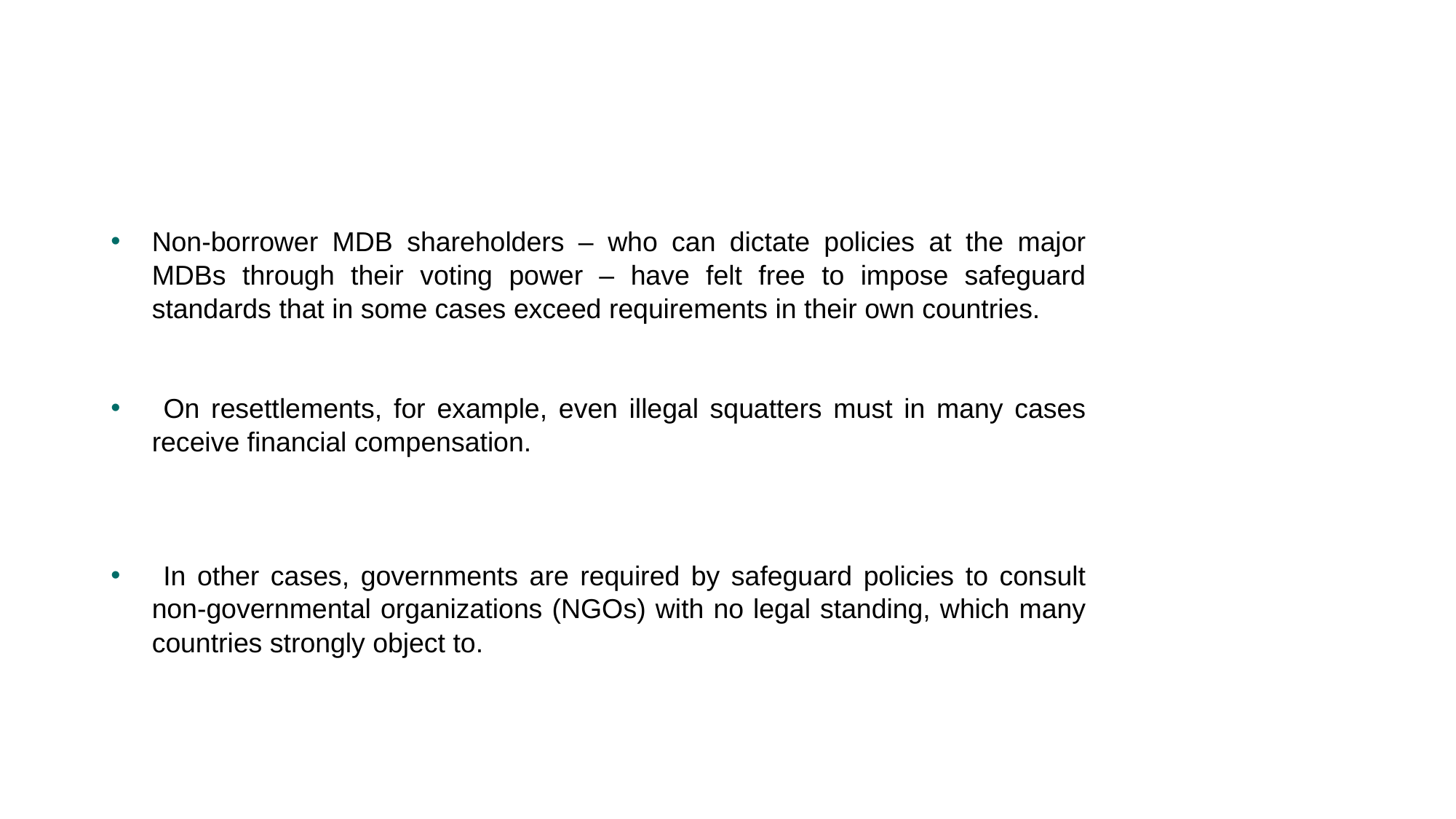

#
Non-borrower MDB shareholders – who can dictate policies at the major MDBs through their voting power – have felt free to impose safeguard standards that in some cases exceed requirements in their own countries.

 On resettlements, for example, even illegal squatters must in many cases receive financial compensation.

 In other cases, governments are required by safeguard policies to consult non-governmental organizations (NGOs) with no legal standing, which many countries strongly object to.